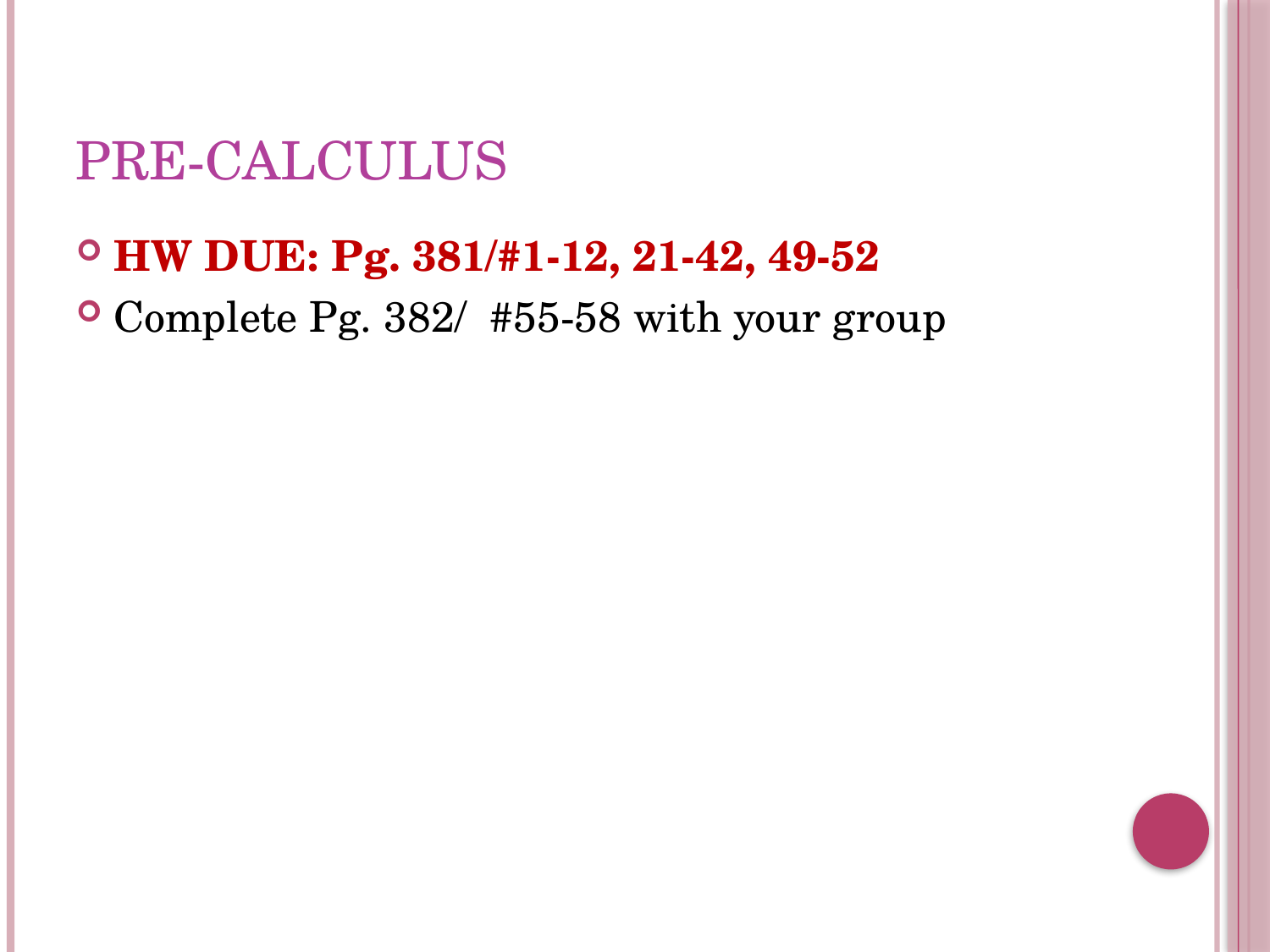

# Pre-Calculus
HW DUE: Pg. 381/#1-12, 21-42, 49-52
Complete Pg. 382/  #55-58 with your group